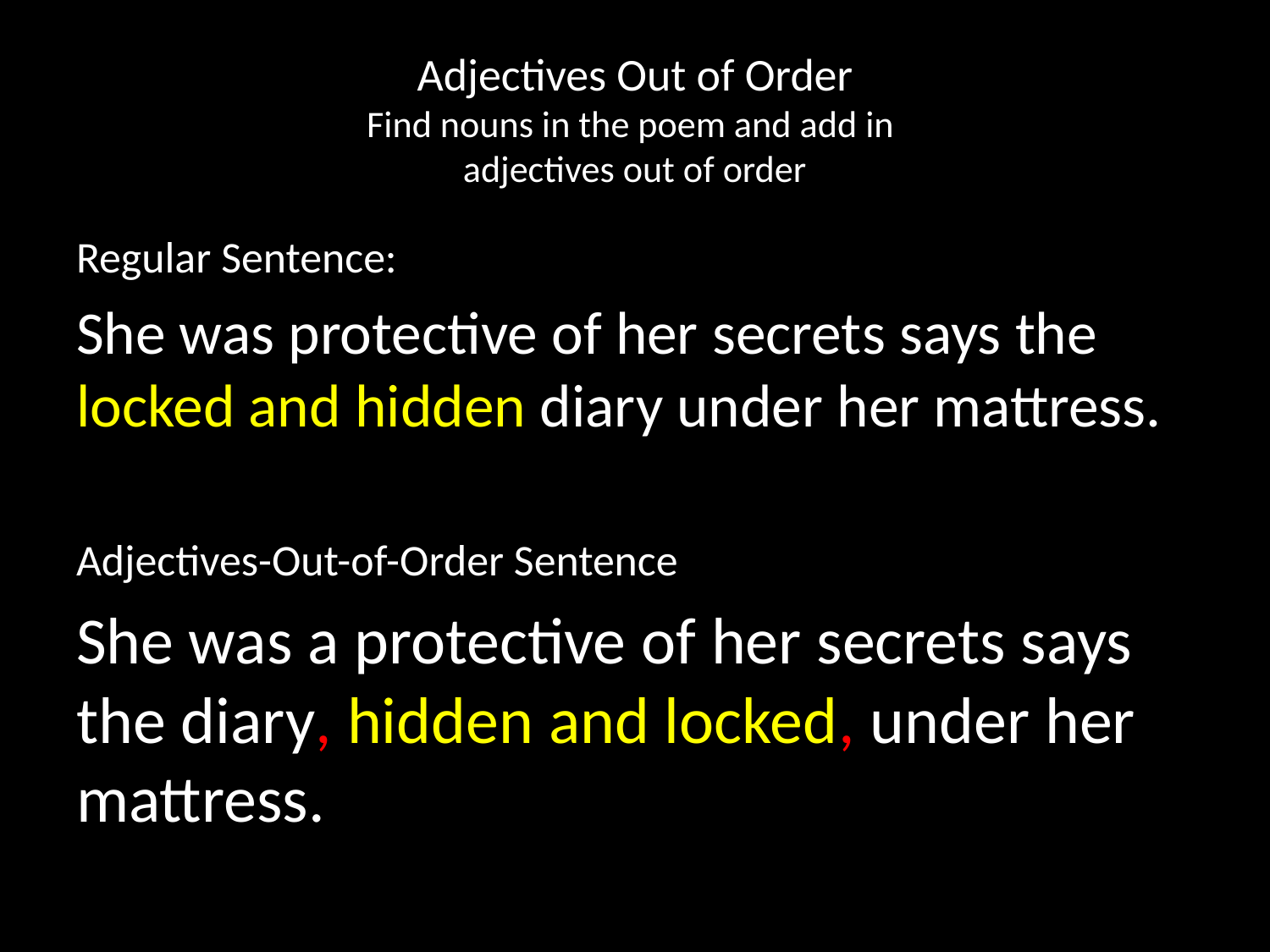

# Adjectives Out of Order Find nouns in the poem and add in adjectives out of order
Regular Sentence:
She was protective of her secrets says the locked and hidden diary under her mattress.

Adjectives-Out-of-Order Sentence
She was a protective of her secrets says the diary, hidden and locked, under her mattress.